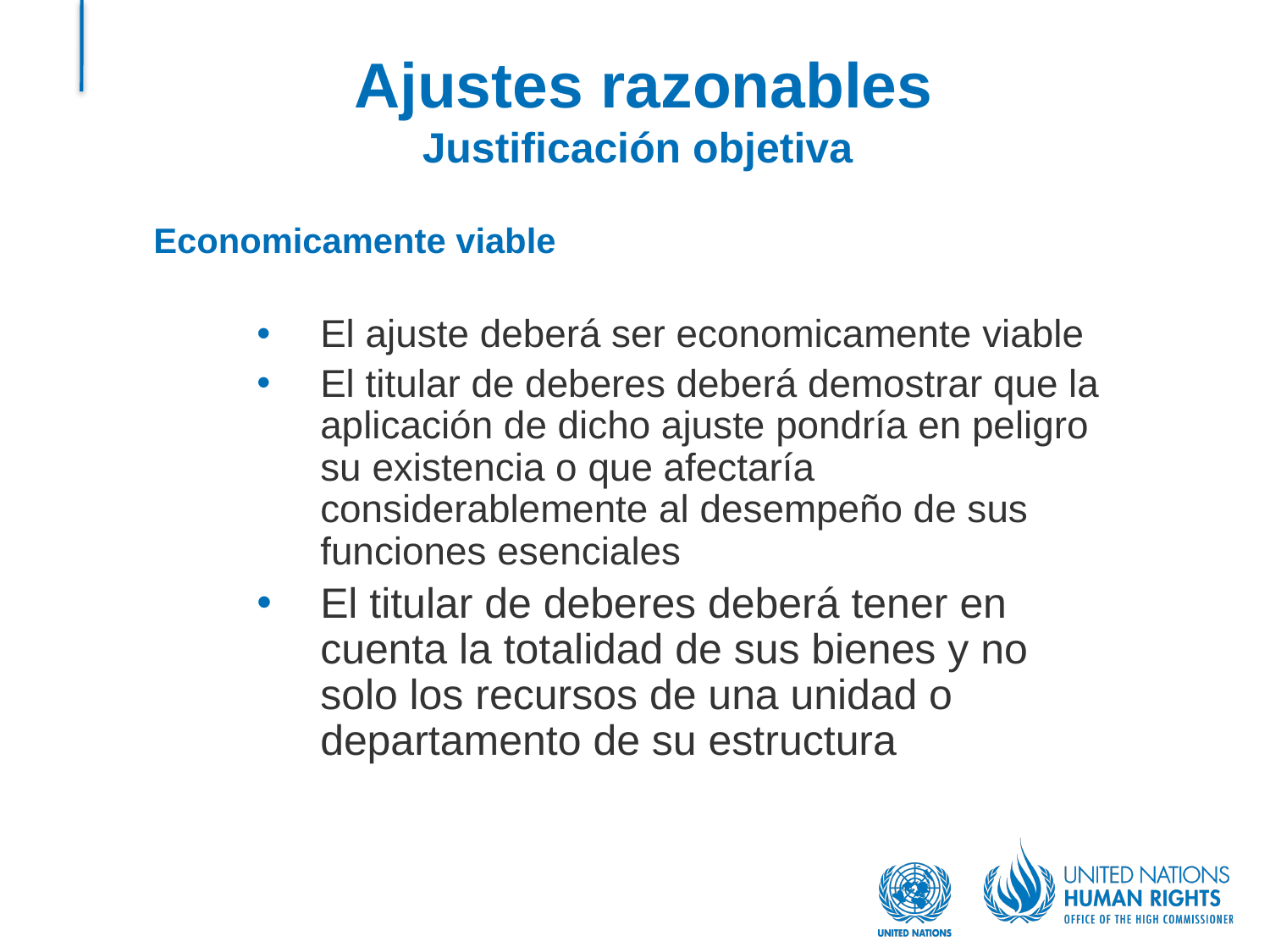

# Ajustes razonables Justificación objetiva
Economicamente viable

El ajuste deberá ser economicamente viable
El titular de deberes deberá demostrar que la aplicación de dicho ajuste pondría en peligro su existencia o que afectaría considerablemente al desempeño de sus funciones esenciales
El titular de deberes deberá tener en cuenta la totalidad de sus bienes y no solo los recursos de una unidad o departamento de su estructura